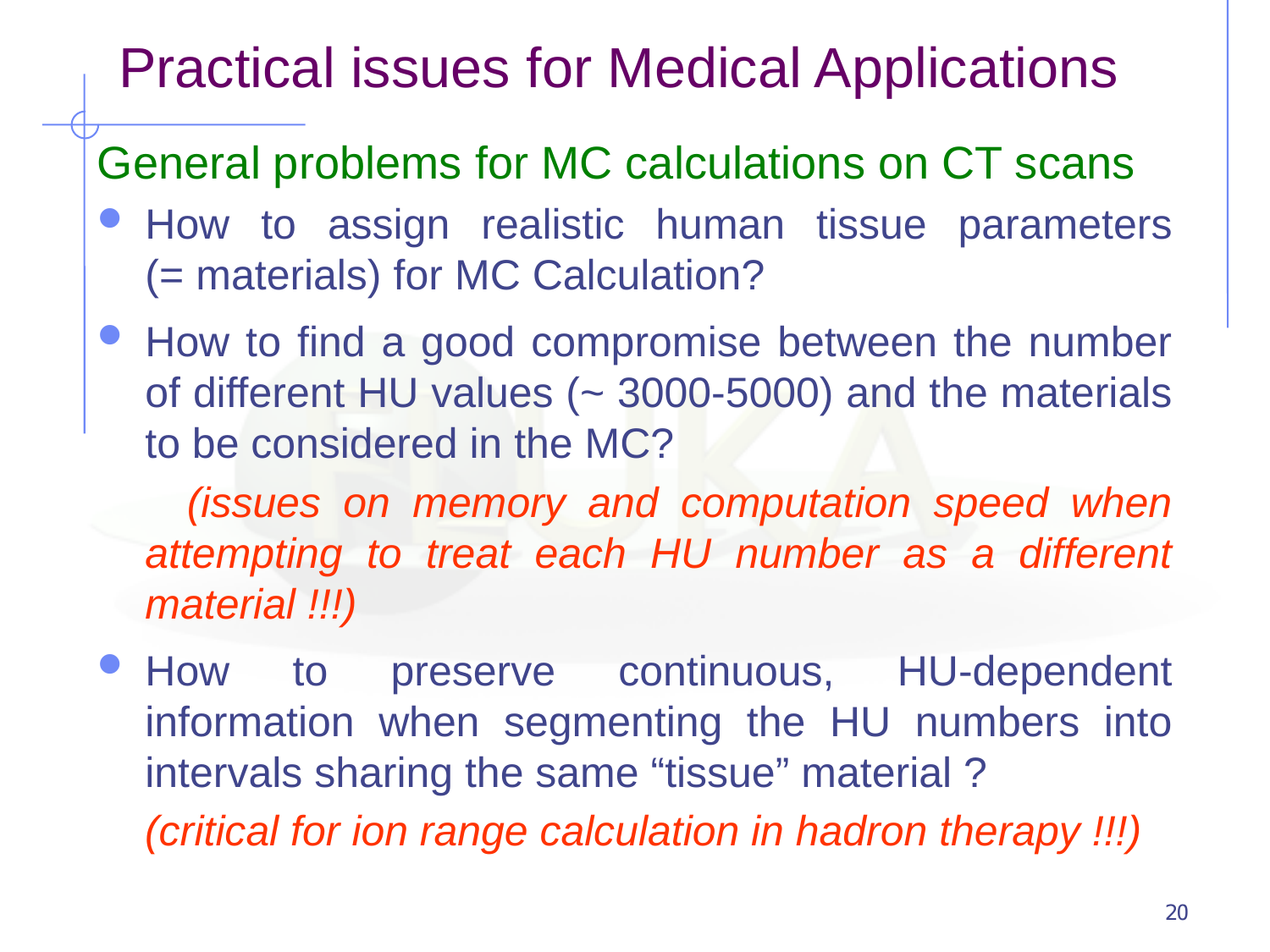

Practical issues for Medical Applications
General problems for MC calculations on CT scans
How to assign realistic human tissue parameters
(= materials) for MC Calculation?

How to find a good compromise between the number of different HU values (~ 3000-5000) and the materials to be considered in the MC?
    (issues on memory and computation speed when attempting to treat each HU number as a different material !!!)

How to preserve continuous, HU-dependent information when segmenting the HU numbers into intervals sharing the same “tissue” material ?
    (critical for ion range calculation in hadron therapy !!!)